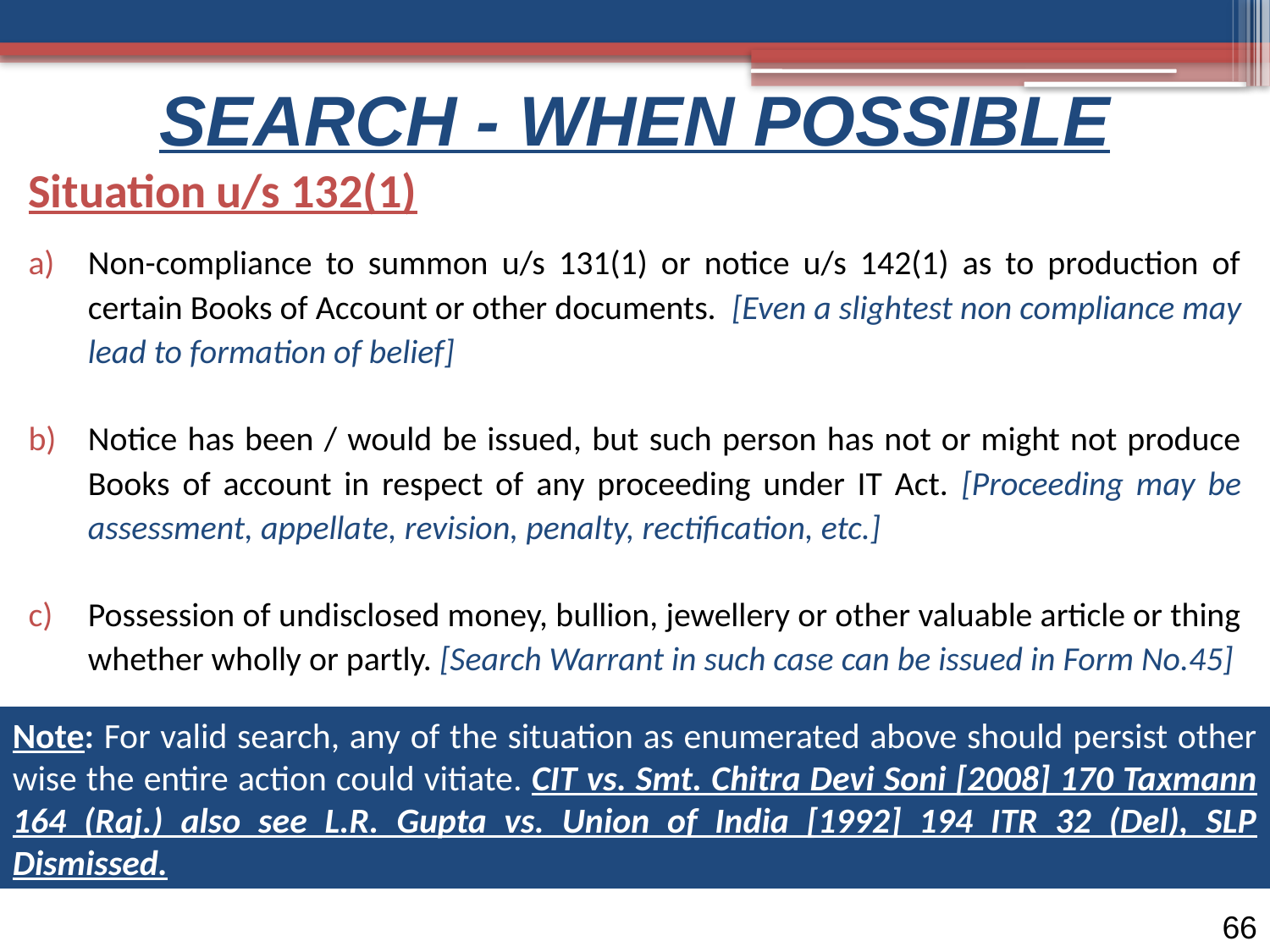

# SEARCH - WHEN POSSIBLE
Situation u/s 132(1)

Non-compliance to summon u/s 131(1) or notice u/s 142(1) as to production of certain Books of Account or other documents.  [Even a slightest non compliance may lead to formation of belief]

Notice has been / would be issued, but such person has not or might not produce Books of account in respect of any proceeding under IT Act. [Proceeding may be assessment, appellate, revision, penalty, rectification, etc.]

Possession of undisclosed money, bullion, jewellery or other valuable article or thing whether wholly or partly. [Search Warrant in such case can be issued in Form No.45]
Note: For valid search, any of the situation as enumerated above should persist other wise the entire action could vitiate. CIT vs. Smt. Chitra Devi Soni [2008] 170 Taxmann 164 (Raj.) also see L.R. Gupta vs. Union of India [1992] 194 ITR 32 (Del), SLP Dismissed.
66